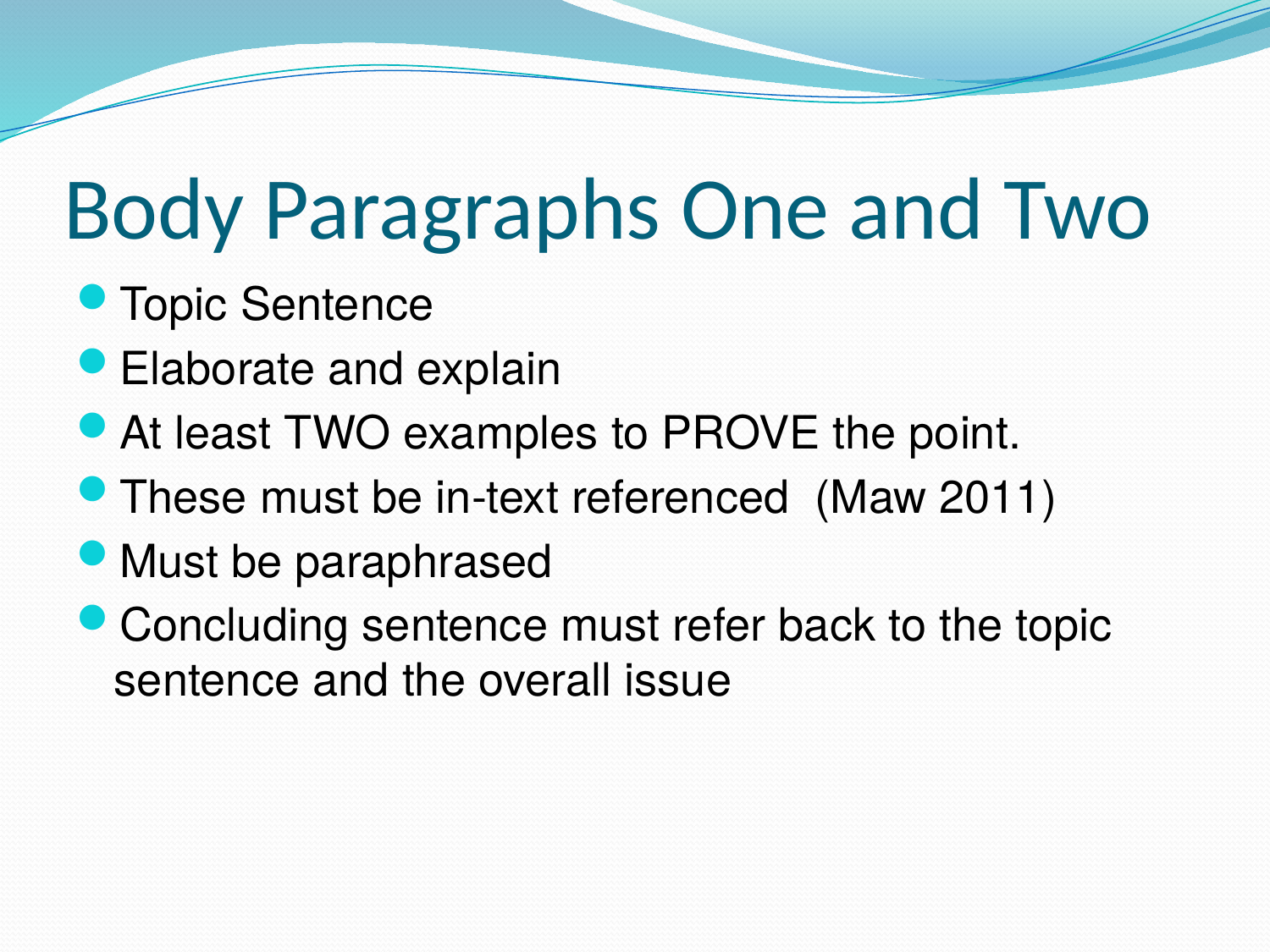

# Body Paragraphs One and Two
Topic Sentence
Elaborate and explain
At least TWO examples to PROVE the point.
These must be in-text referenced  (Maw 2011)
Must be paraphrased
Concluding sentence must refer back to the topic sentence and the overall issue